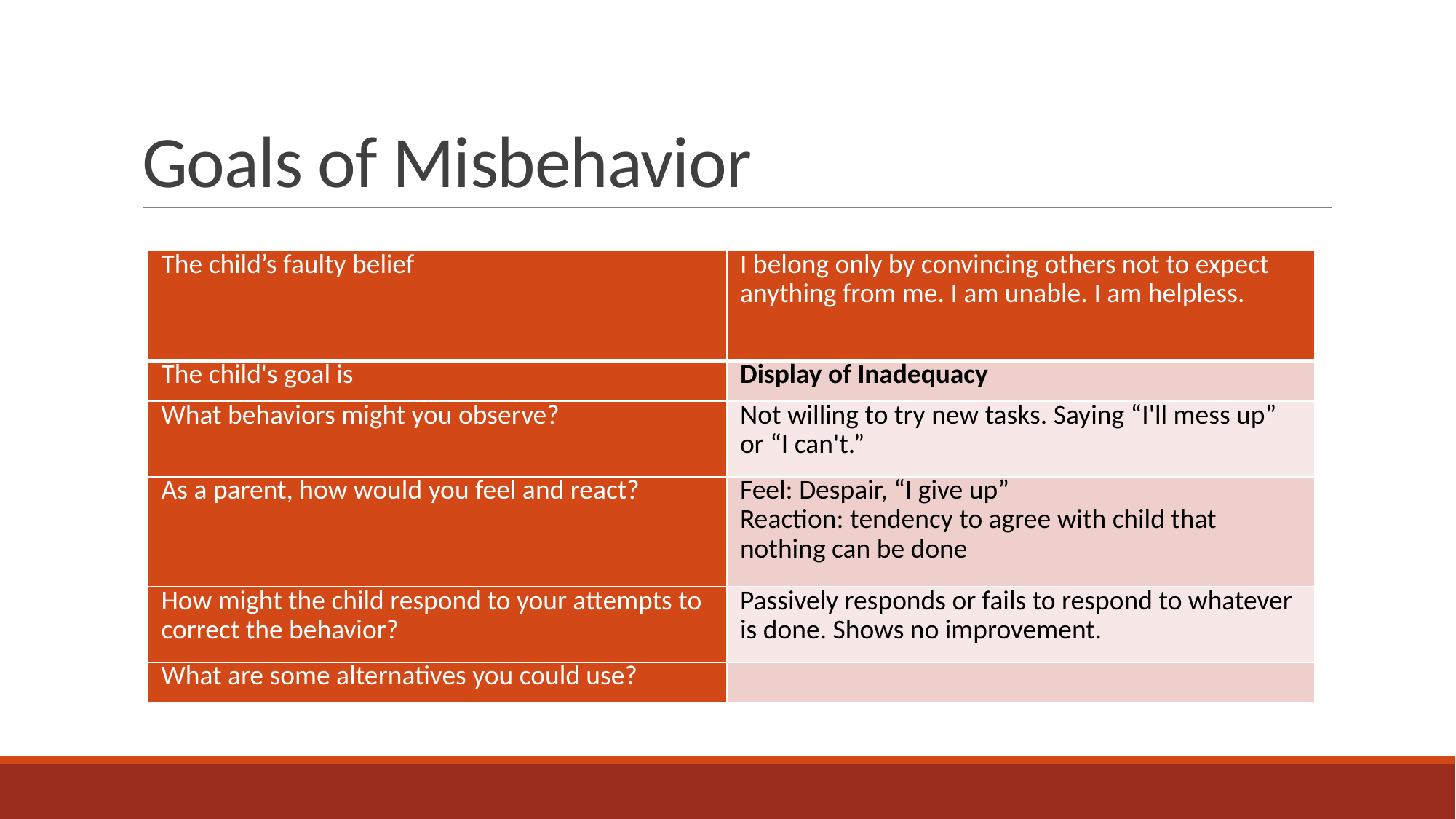

# Goals of Misbehavior
| The child’s faulty belief | I belong only by convincing others not to expect anything from me. I am unable. I am helpless. |
| --- | --- |
| The child's goal is | Display of Inadequacy |
| What behaviors might you observe? | Not willing to try new tasks. Saying “I'll mess up” or “I can't.” |
| As a parent, how would you feel and react? | Feel: Despair, “I give up” Reaction: tendency to agree with child that nothing can be done |
| How might the child respond to your attempts to correct the behavior? | Passively responds or fails to respond to whatever is done. Shows no improvement. |
| What are some alternatives you could use? |  |